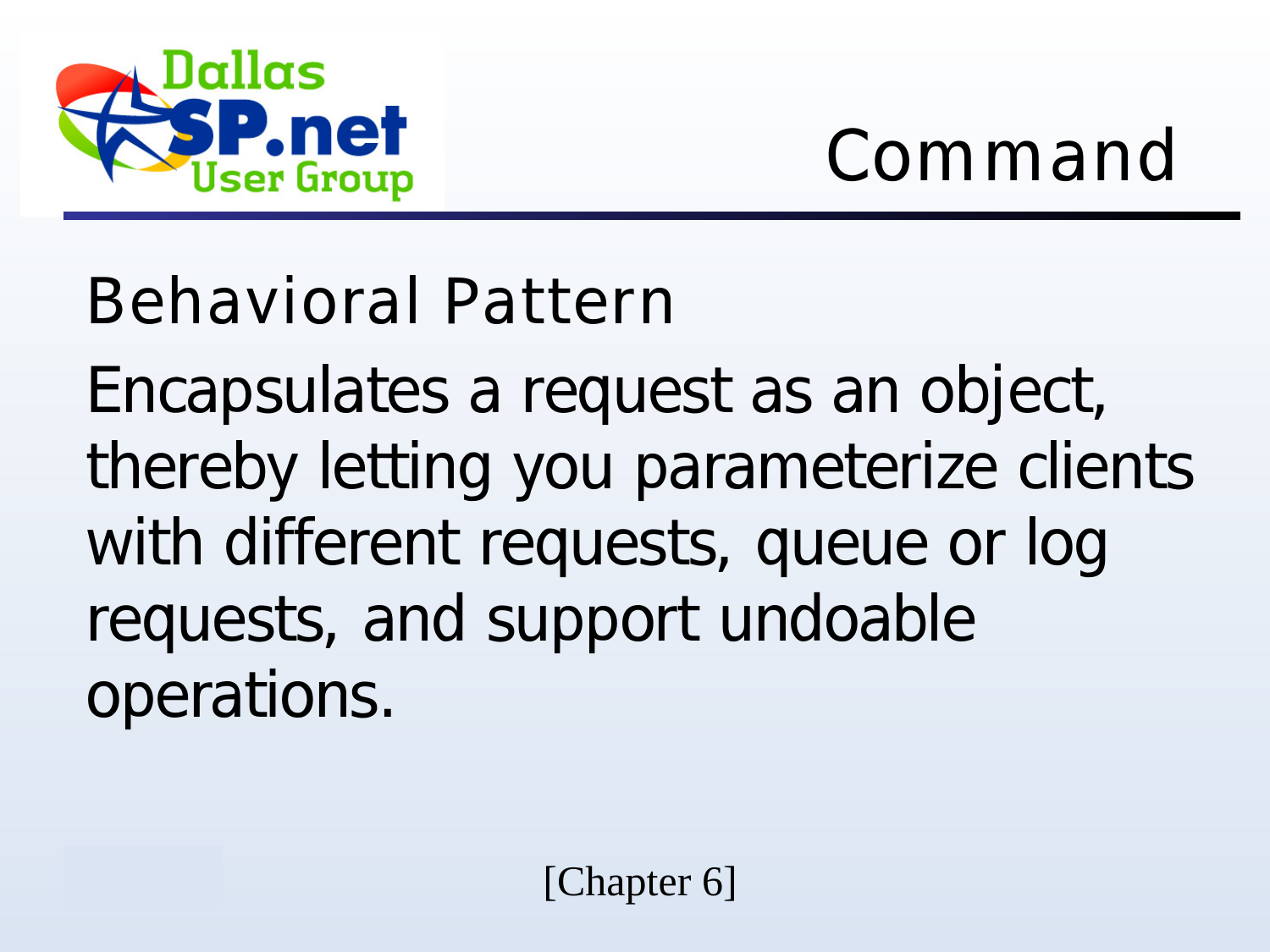

# Command
Behavioral Pattern
Encapsulates a request as an object, thereby letting you parameterize clients with different requests, queue or log requests, and support undoable operations.

[Chapter 6]